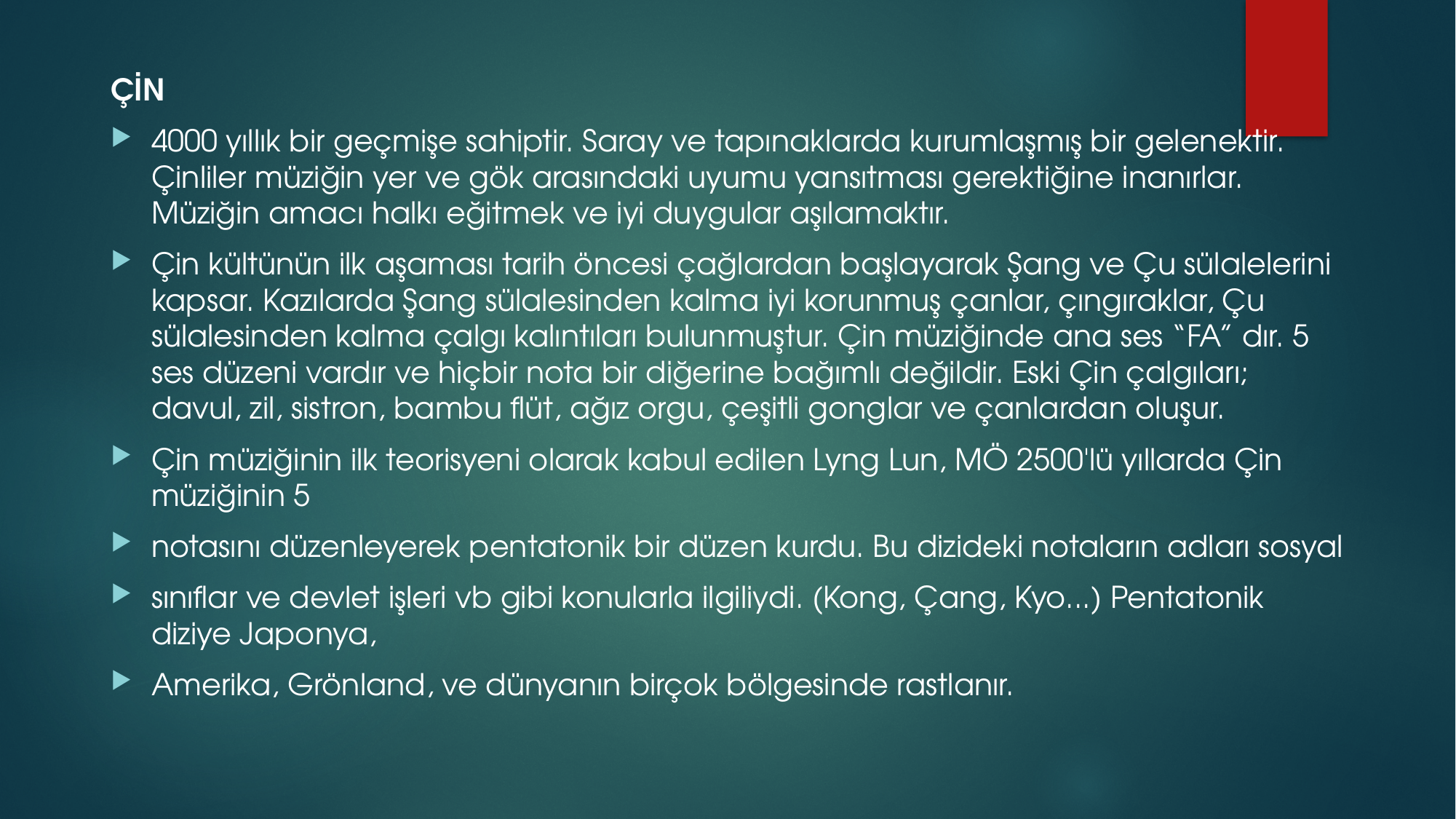

ÇİN
4000 yıllık bir geçmişe sahiptir. Saray ve tapınaklarda kurumlaşmış bir gelenektir. Çinliler müziğin yer ve gök arasındaki uyumu yansıtması gerektiğine inanırlar. Müziğin amacı halkı eğitmek ve iyi duygular aşılamaktır.
Çin kültünün ilk aşaması tarih öncesi çağlardan başlayarak Şang ve Çu sülalelerini kapsar. Kazılarda Şang sülalesinden kalma iyi korunmuş çanlar, çıngıraklar, Çu sülalesinden kalma çalgı kalıntıları bulunmuştur. Çin müziğinde ana ses “FA” dır. 5 ses düzeni vardır ve hiçbir nota bir diğerine bağımlı değildir. Eski Çin çalgıları; davul, zil, sistron, bambu flüt, ağız orgu, çeşitli gonglar ve çanlardan oluşur.
Çin müziğinin ilk teorisyeni olarak kabul edilen Lyng Lun, MÖ 2500'lü yıllarda Çin müziğinin 5
notasını düzenleyerek pentatonik bir düzen kurdu. Bu dizideki notaların adları sosyal
sınıflar ve devlet işleri vb gibi konularla ilgiliydi. (Kong, Çang, Kyo...) Pentatonik diziye Japonya,
Amerika, Grönland, ve dünyanın birçok bölgesinde rastlanır.